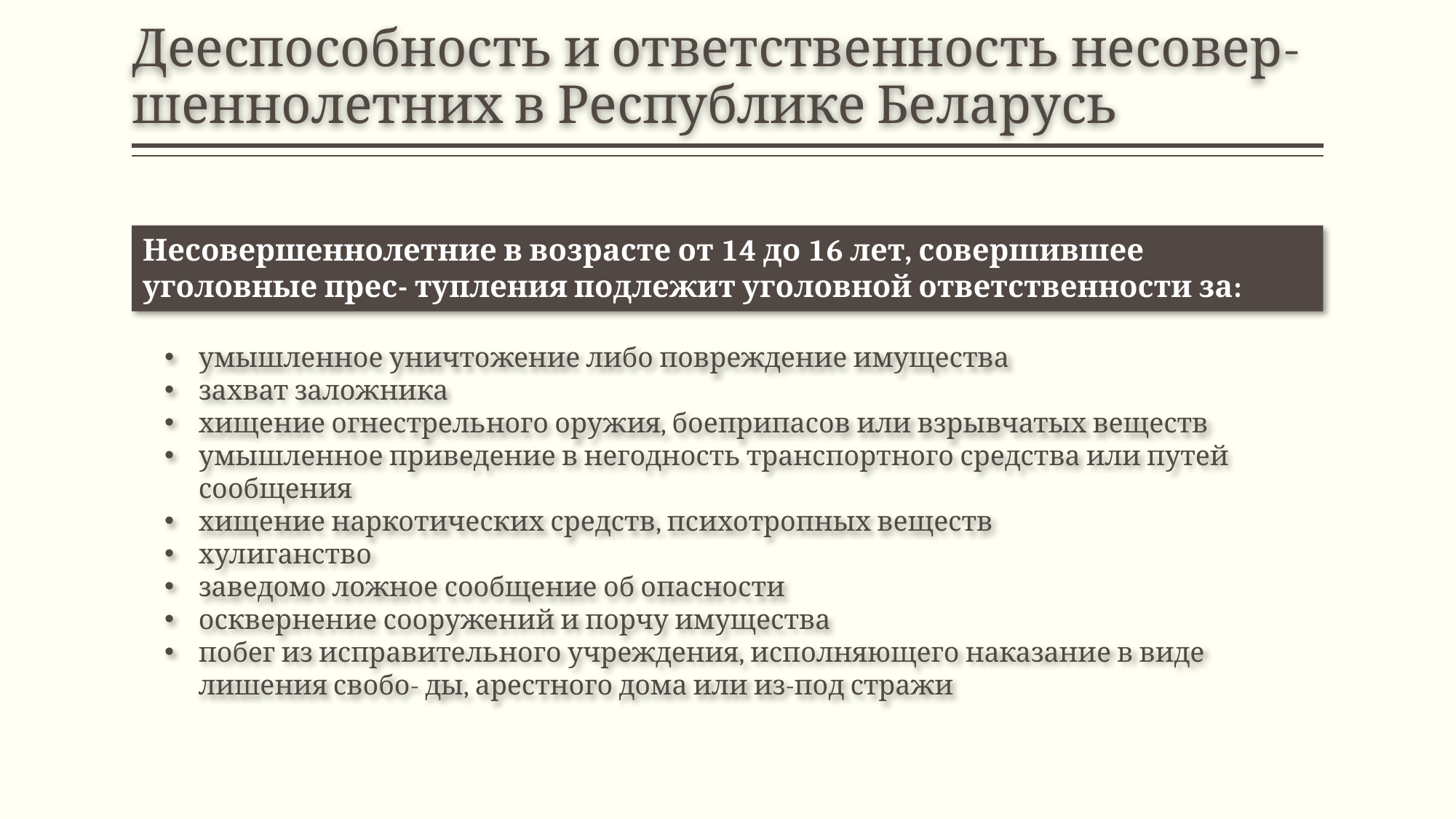

# Дееспособность и ответственность несовер- шеннолетних в Республике Беларусь
Несовершеннолетние в возрасте от 14 до 16 лет, совершившее уголовные прес- тупления подлежит уголовной ответственности за:

умышленное уничтожение либо повреждение имущества
захват заложника
хищение огнестрельного оружия, боеприпасов или взрывчатых веществ
умышленное приведение в негодность транспортного средства или путей сообщения
хищение наркотических средств, психотропных веществ
хулиганство
заведомо ложное сообщение об опасности
осквернение сооружений и порчу имущества
побег из исправительного учреждения, исполняющего наказание в виде лишения свобо- ды, арестного дома или из-под стражи